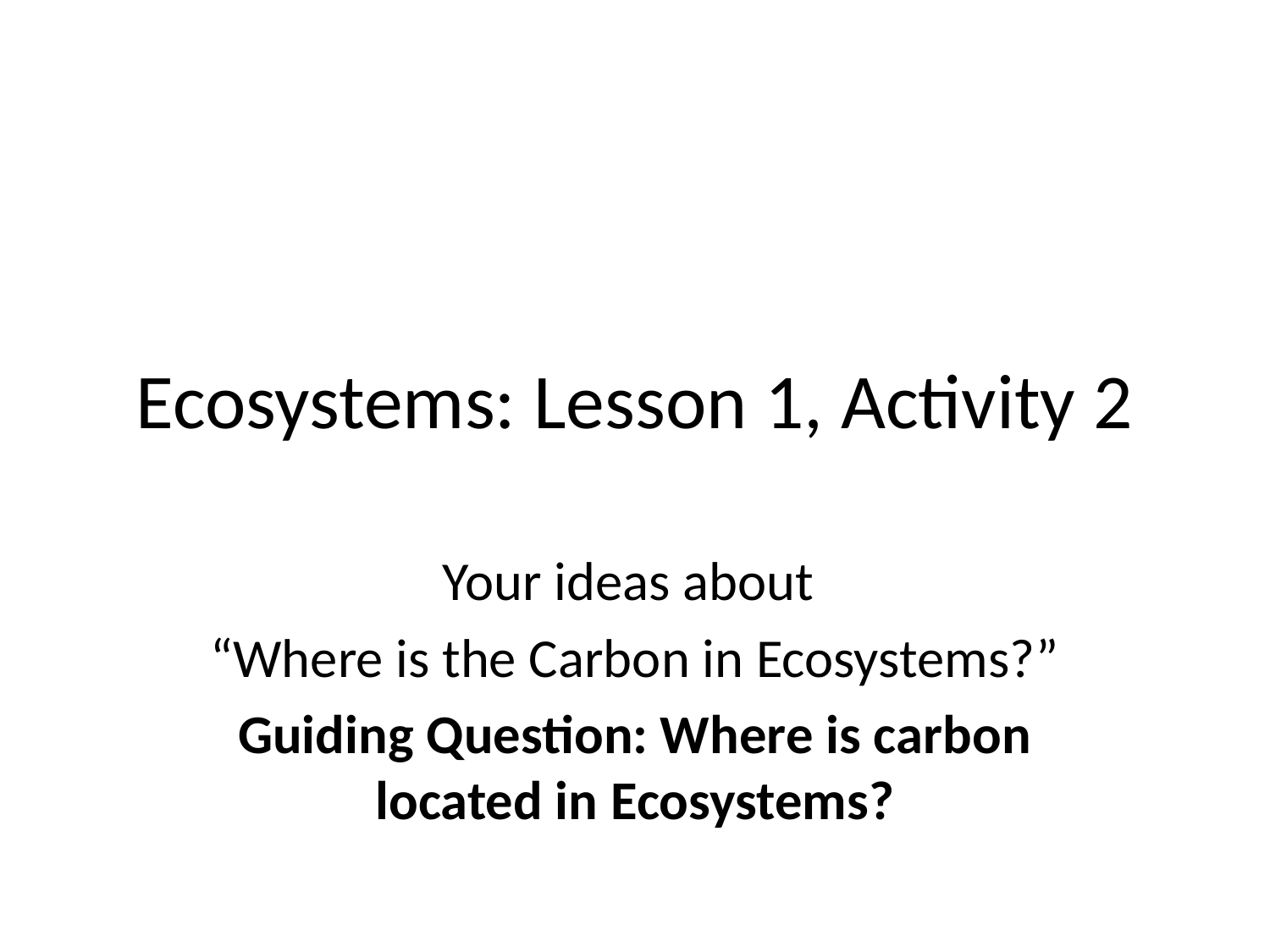

# Ecosystems: Lesson 1, Activity 2
Your ideas about
“Where is the Carbon in Ecosystems?”
Guiding Question: Where is carbon located in Ecosystems?